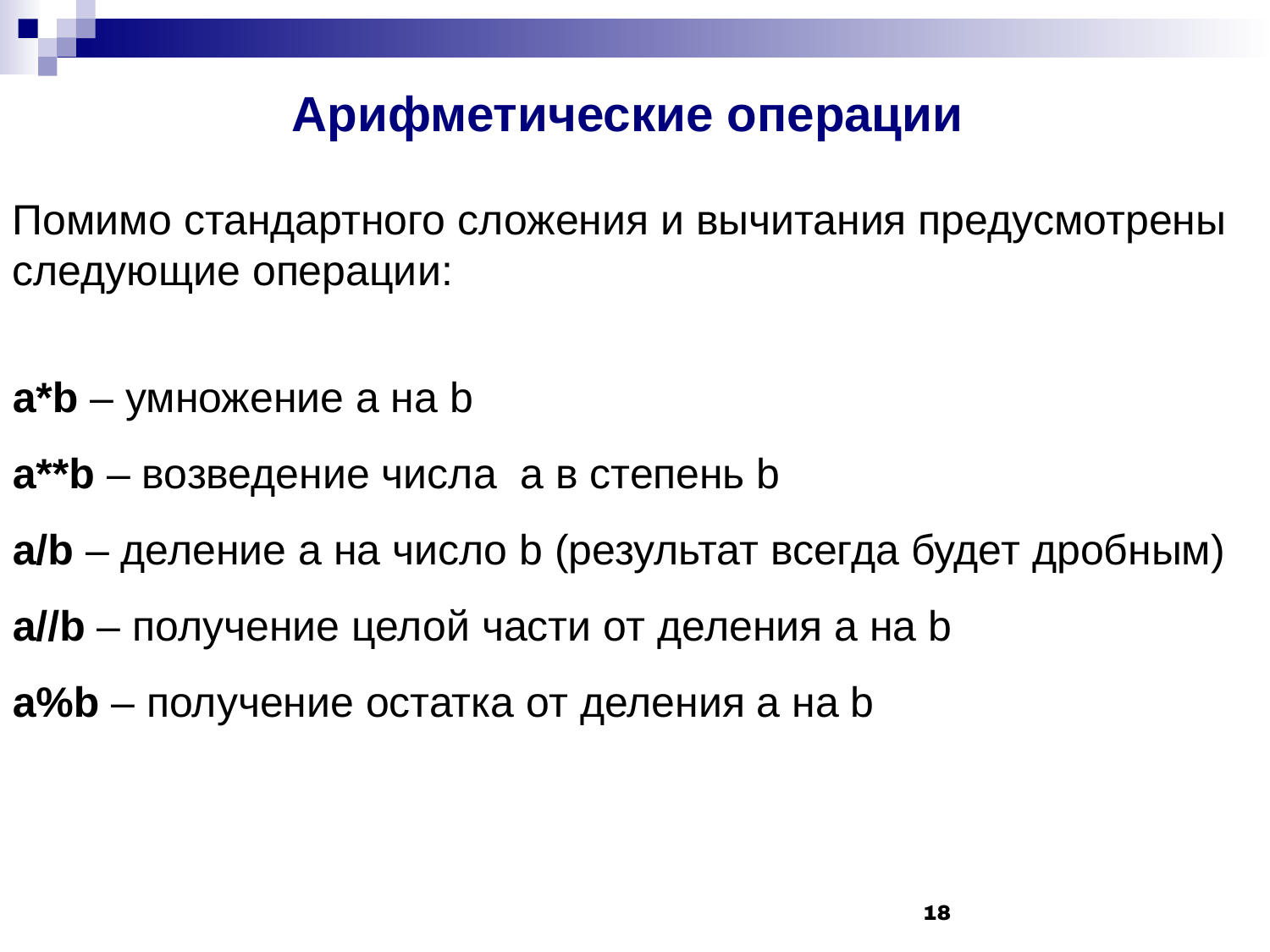

Арифметические операции

Помимо стандартного сложения и вычитания предусмотрены следующие операции:

a*b – умножение a на b
a**b – возведение числа  a в степень b
a/b – деление a на число b (результат всегда будет дробным)
a//b – получение целой части от деления a на b
a%b – получение остатка от деления a на b
18